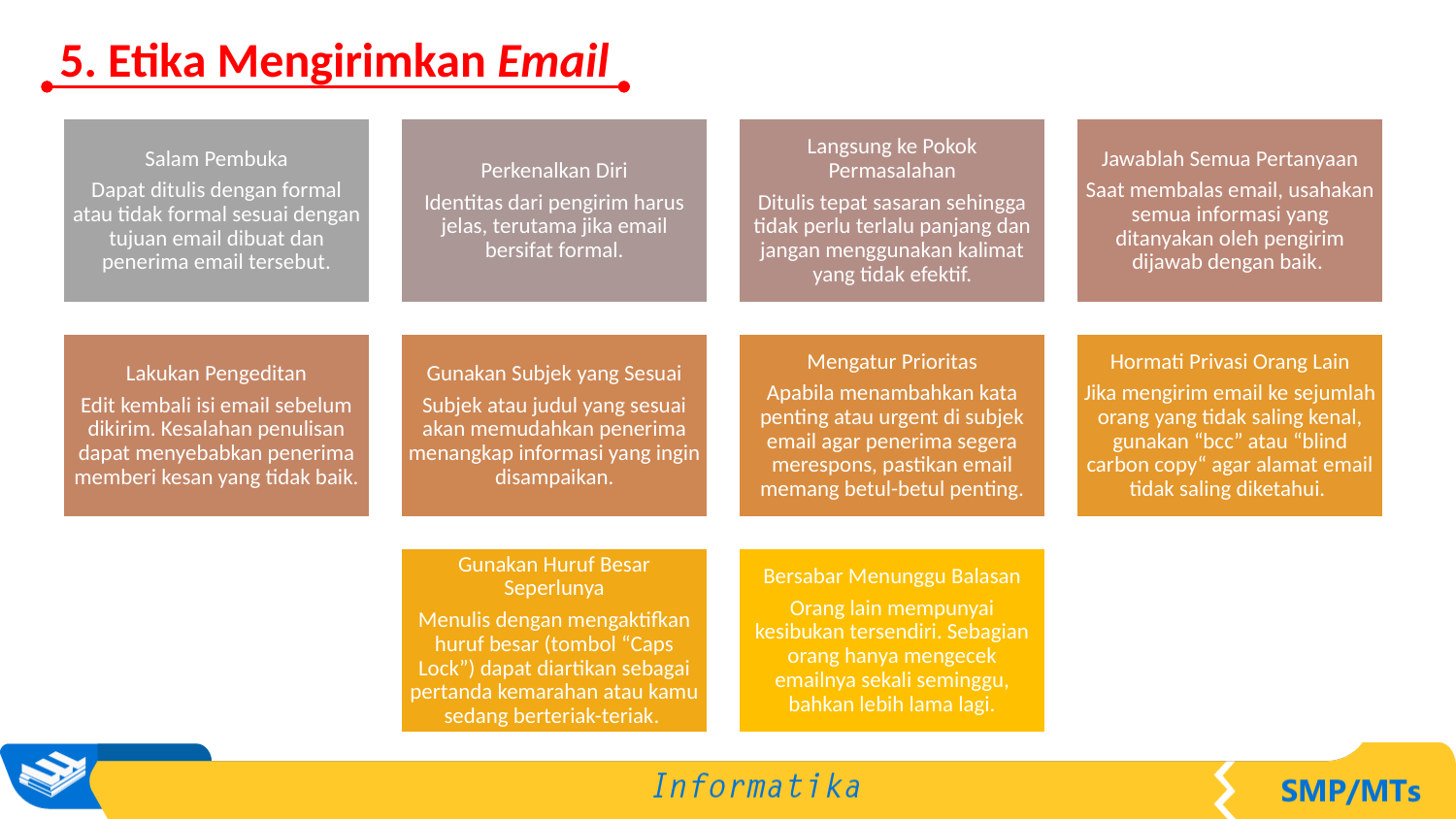

5. Etika Mengirimkan Email
Salam Pembuka
Dapat ditulis dengan formal atau tidak formal sesuai dengan tujuan email dibuat dan penerima email tersebut.
Perkenalkan Diri
Identitas dari pengirim harus jelas, terutama jika email bersifat formal.
Langsung ke Pokok Permasalahan
Ditulis tepat sasaran sehingga tidak perlu terlalu panjang dan jangan menggunakan kalimat yang tidak efektif.
Jawablah Semua Pertanyaan
Saat membalas email, usahakan semua informasi yang ditanyakan oleh pengirim dijawab dengan baik.
Lakukan Pengeditan
Edit kembali isi email sebelum dikirim. Kesalahan penulisan dapat menyebabkan penerima memberi kesan yang tidak baik.
Gunakan Subjek yang Sesuai
Subjek atau judul yang sesuai akan memudahkan penerima menangkap informasi yang ingin disampaikan.
Mengatur Prioritas
Apabila menambahkan kata penting atau urgent di subjek email agar penerima segera merespons, pastikan email memang betul-betul penting.
Hormati Privasi Orang Lain
Jika mengirim email ke sejumlah orang yang tidak saling kenal, gunakan “bcc” atau “blind carbon copy“ agar alamat email tidak saling diketahui.
Gunakan Huruf Besar Seperlunya
Menulis dengan mengaktifkan huruf besar (tombol “Caps Lock”) dapat diartikan sebagai pertanda kemarahan atau kamu sedang berteriak-teriak.
Bersabar Menunggu Balasan
Orang lain mempunyai kesibukan tersendiri. Sebagian orang hanya mengecek emailnya sekali seminggu, bahkan lebih lama lagi.